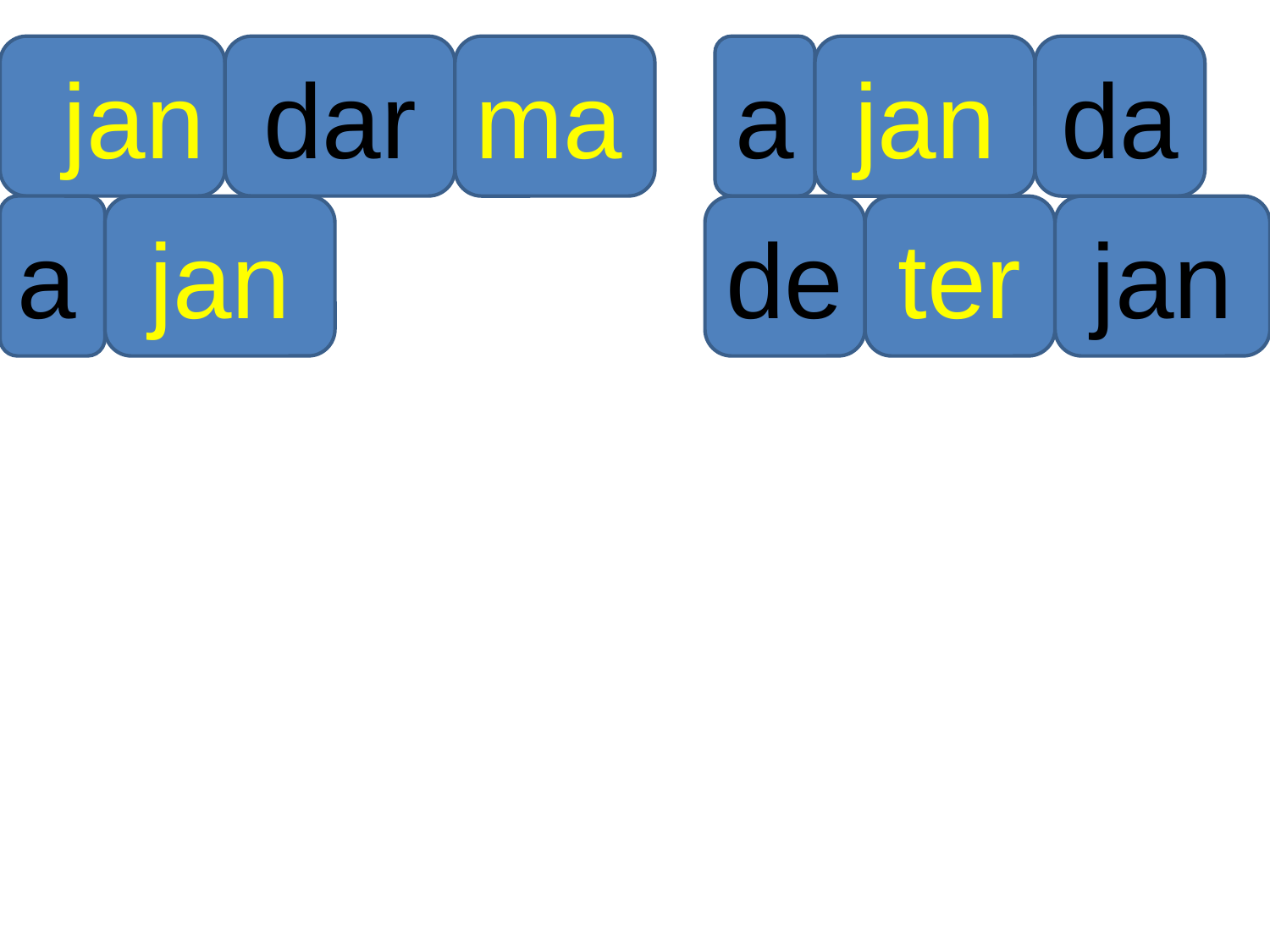

jan
dar
ma
a
jan
da
a
jan
de
ter
jan